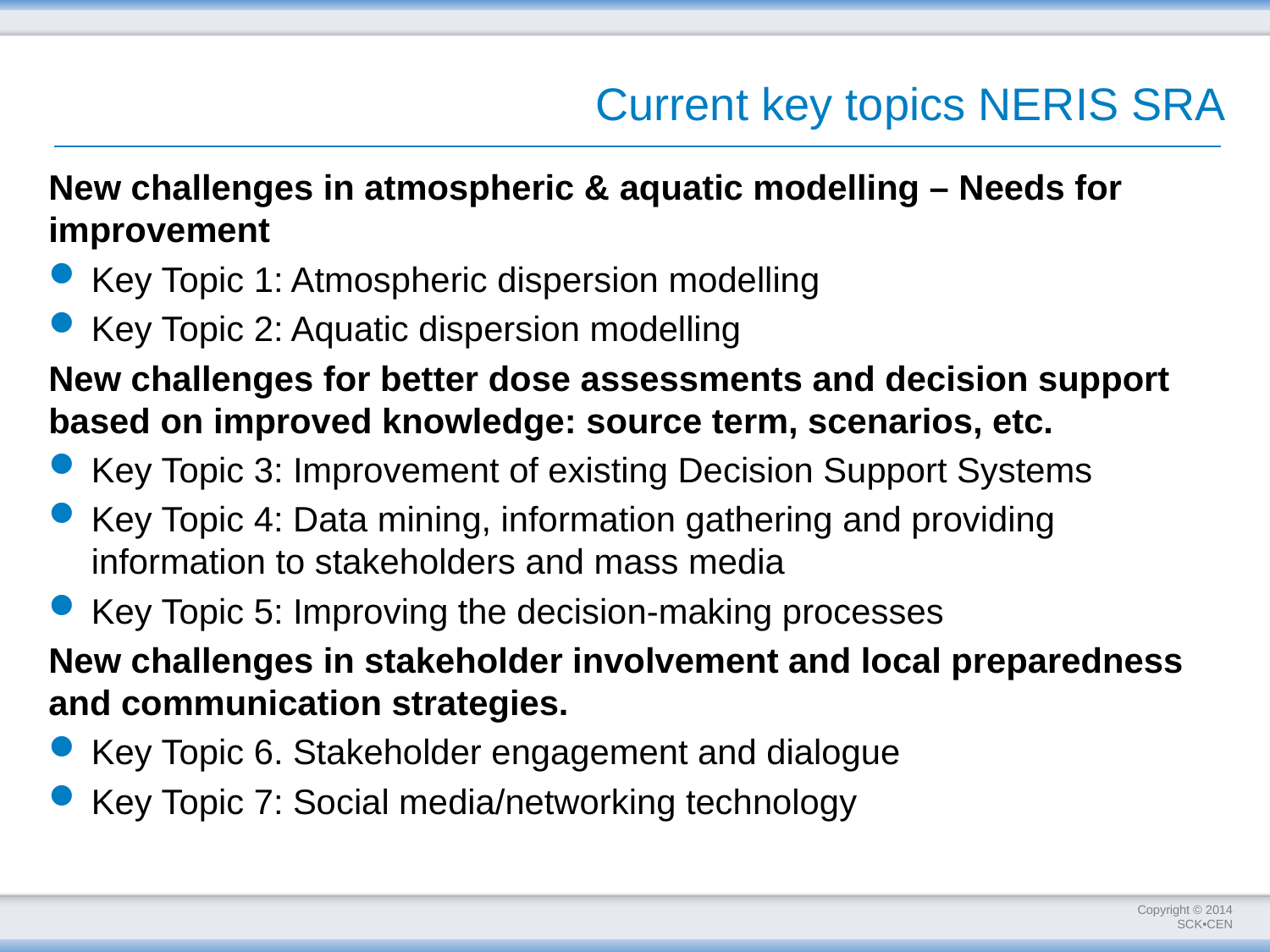

# Current key topics NERIS SRA
New challenges in atmospheric & aquatic modelling – Needs for improvement
Key Topic 1: Atmospheric dispersion modelling
Key Topic 2: Aquatic dispersion modelling
New challenges for better dose assessments and decision support based on improved knowledge: source term, scenarios, etc.
Key Topic 3: Improvement of existing Decision Support Systems
Key Topic 4: Data mining, information gathering and providing information to stakeholders and mass media
Key Topic 5: Improving the decision-making processes
New challenges in stakeholder involvement and local preparedness and communication strategies.
Key Topic 6. Stakeholder engagement and dialogue
Key Topic 7: Social media/networking technology